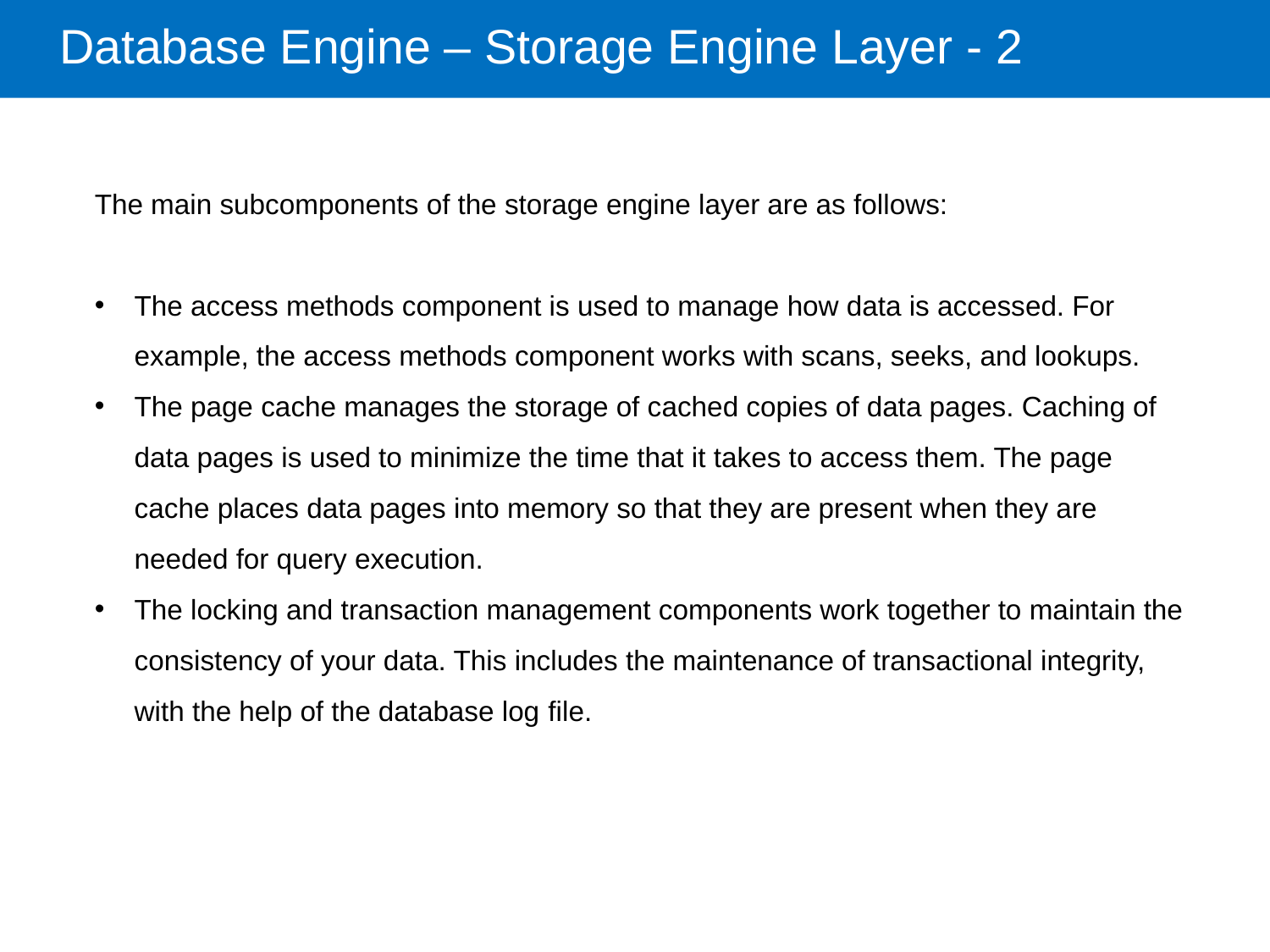

# Database Engine – Storage Engine Layer - 2
The main subcomponents of the storage engine layer are as follows:

The access methods component is used to manage how data is accessed. For example, the access methods component works with scans, seeks, and lookups.
The page cache manages the storage of cached copies of data pages. Caching of data pages is used to minimize the time that it takes to access them. The page cache places data pages into memory so that they are present when they are needed for query execution.
The locking and transaction management components work together to maintain the consistency of your data. This includes the maintenance of transactional integrity, with the help of the database log file.